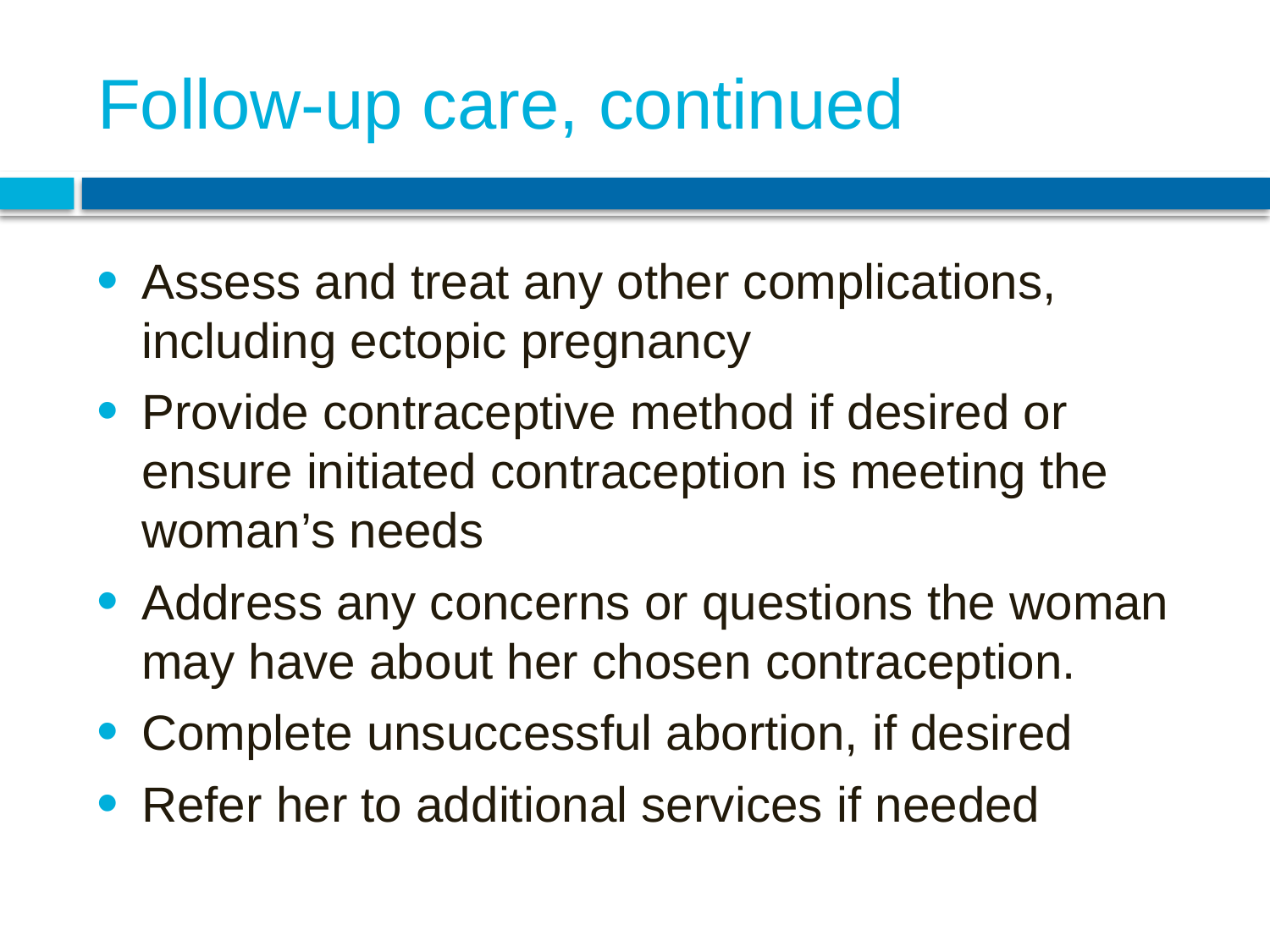

# Follow-up care, continued
Assess and treat any other complications, including ectopic pregnancy
Provide contraceptive method if desired or ensure initiated contraception is meeting the woman’s needs
Address any concerns or questions the woman may have about her chosen contraception.
Complete unsuccessful abortion, if desired
Refer her to additional services if needed